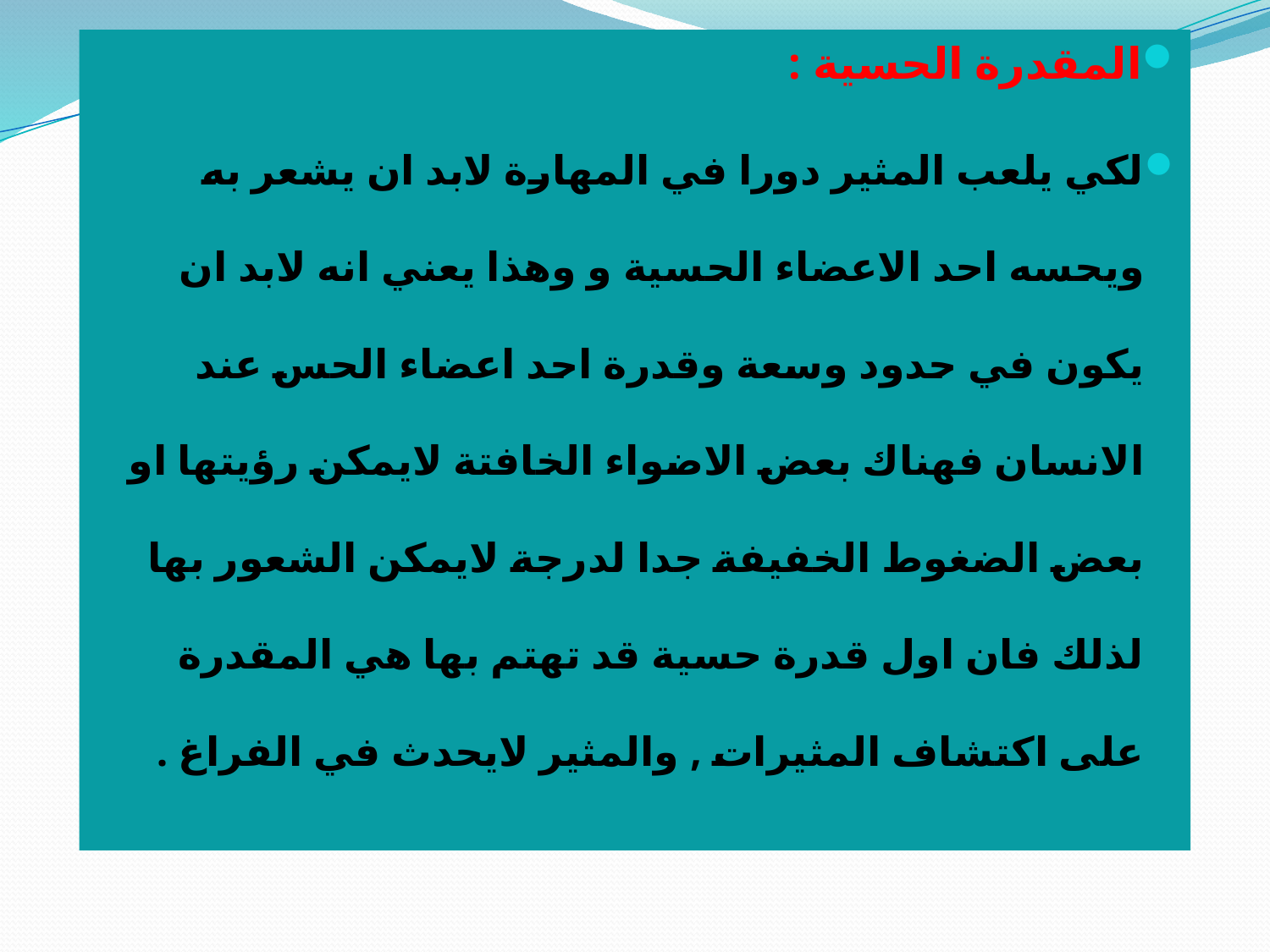

المقدرة الحسية :
لكي يلعب المثير دورا في المهارة لابد ان يشعر به ويحسه احد الاعضاء الحسية و وهذا يعني انه لابد ان يكون في حدود وسعة وقدرة احد اعضاء الحس عند الانسان فهناك بعض الاضواء الخافتة لايمكن رؤيتها او بعض الضغوط الخفيفة جدا لدرجة لايمكن الشعور بها لذلك فان اول قدرة حسية قد تهتم بها هي المقدرة على اكتشاف المثيرات , والمثير لايحدث في الفراغ .